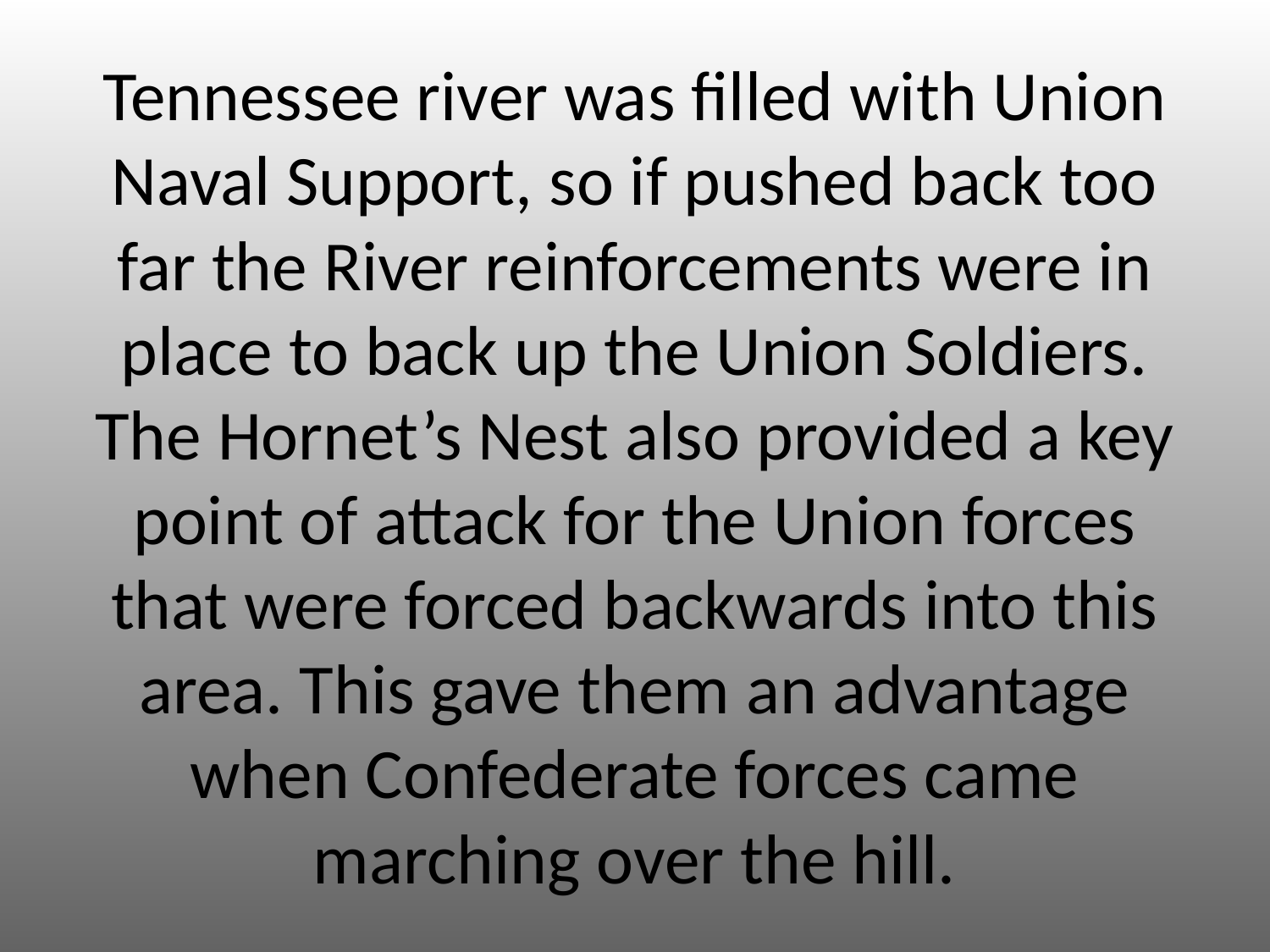

# Tennessee river was filled with Union Naval Support, so if pushed back too far the River reinforcements were in place to back up the Union Soldiers. The Hornet’s Nest also provided a key point of attack for the Union forces that were forced backwards into this area. This gave them an advantage when Confederate forces came marching over the hill.